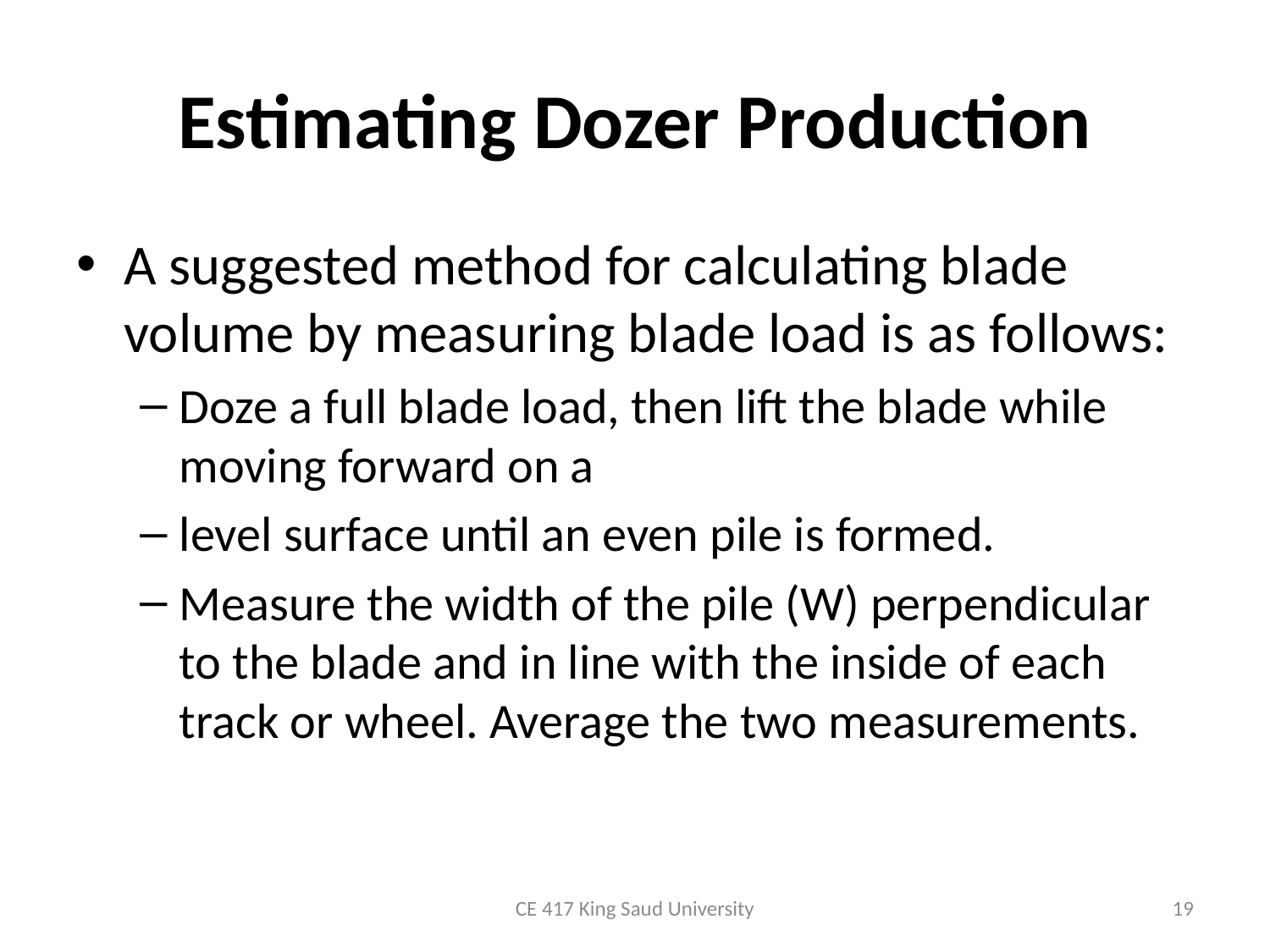

# Estimating Dozer Production
A suggested method for calculating blade volume by measuring blade load is as follows:
Doze a full blade load, then lift the blade while moving forward on a
level surface until an even pile is formed.
Measure the width of the pile (W) perpendicular to the blade and in line with the inside of each track or wheel. Average the two measurements.
CE 417 King Saud University
19